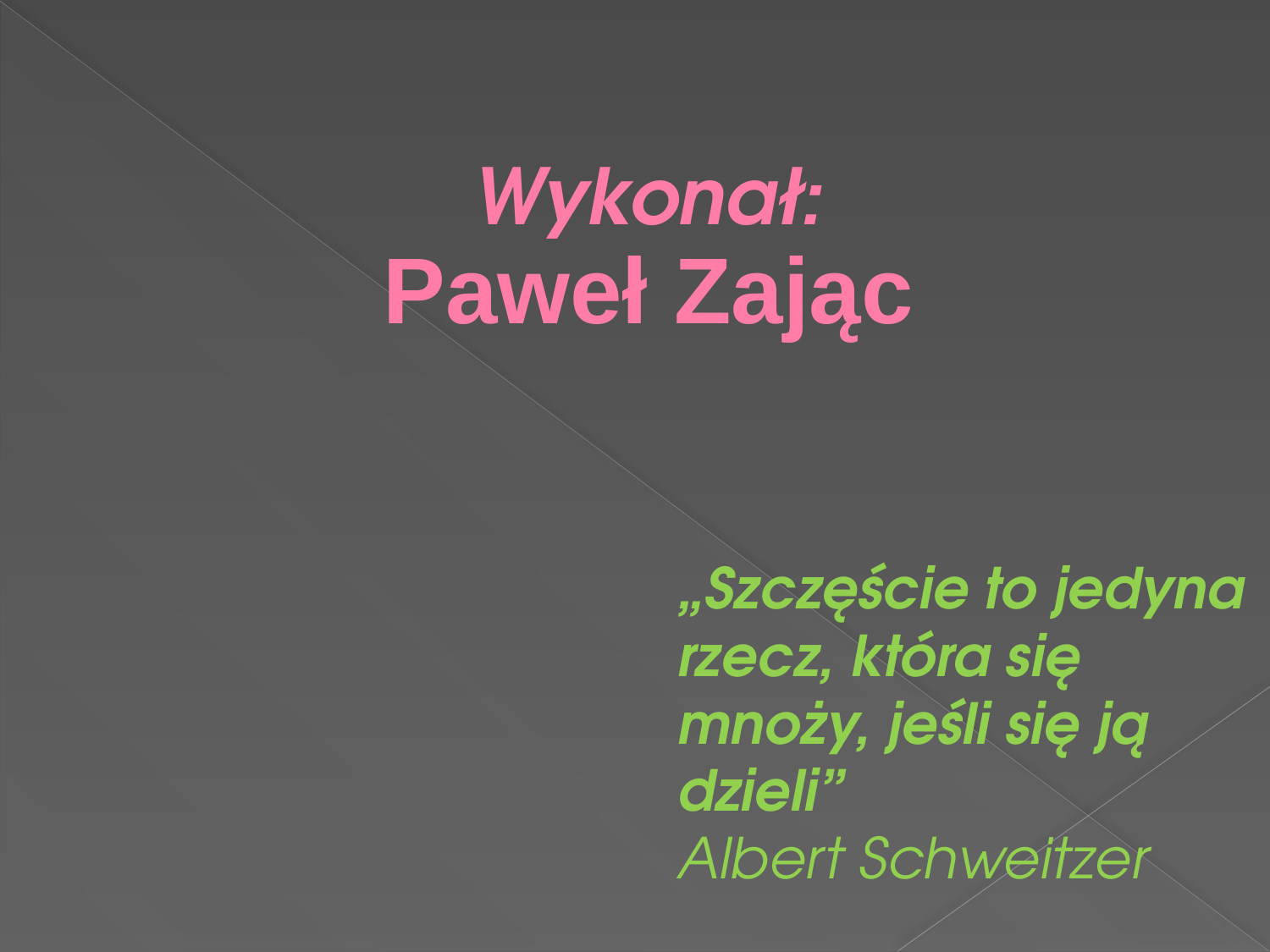

# Wykonał: Paweł Zając
„Szczęście to jedyna rzecz, która się mnoży, jeśli się ją dzieli”
Albert Schweitzer